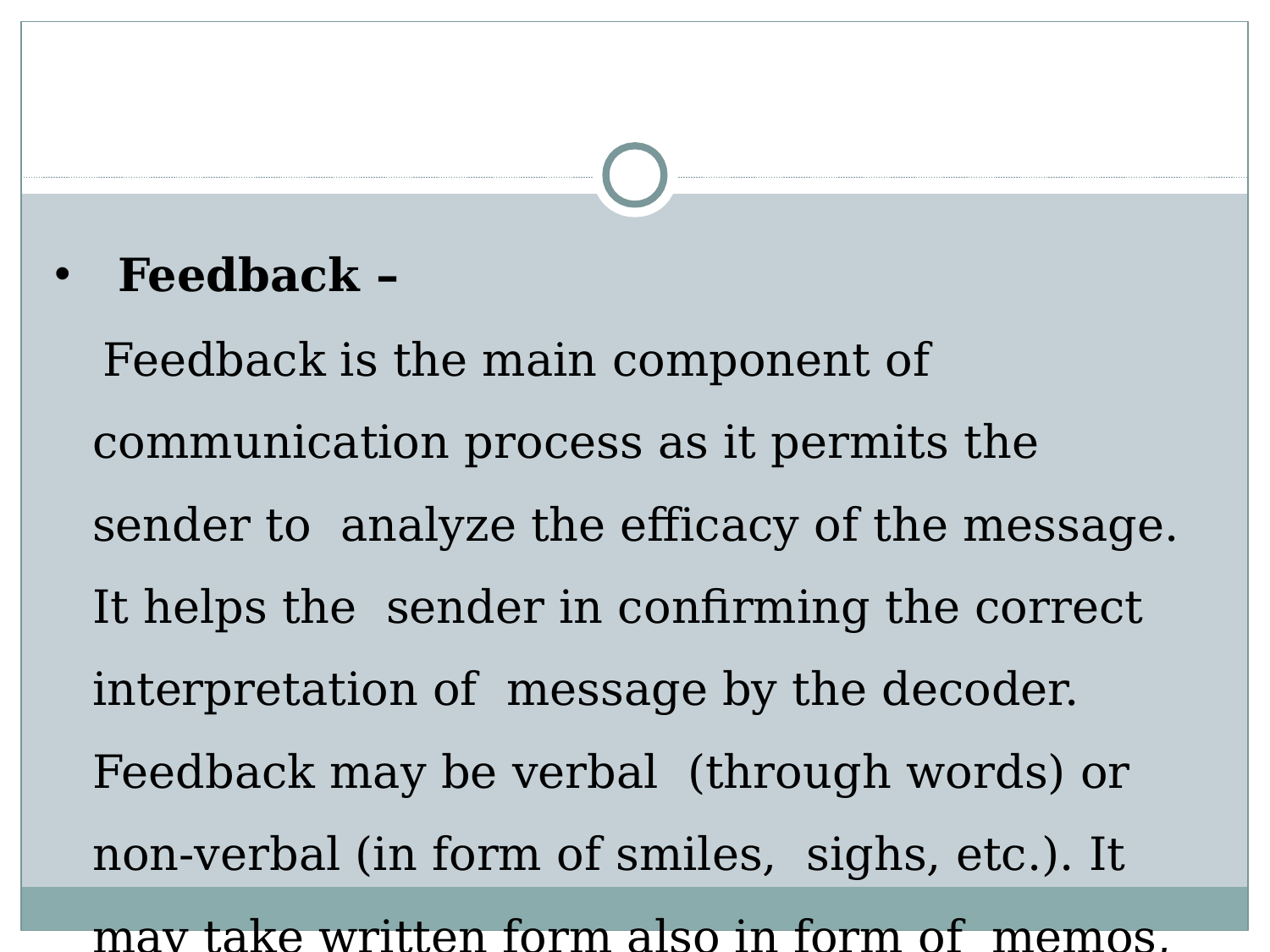

Feedback –
   Feedback is the main component of  communication process as it permits the sender to  analyze the efficacy of the message. It helps the  sender in confirming the correct interpretation of  message by the decoder. Feedback may be verbal  (through words) or non-verbal (in form of smiles,  sighs, etc.). It may take written form also in form of  memos, reports, etc.